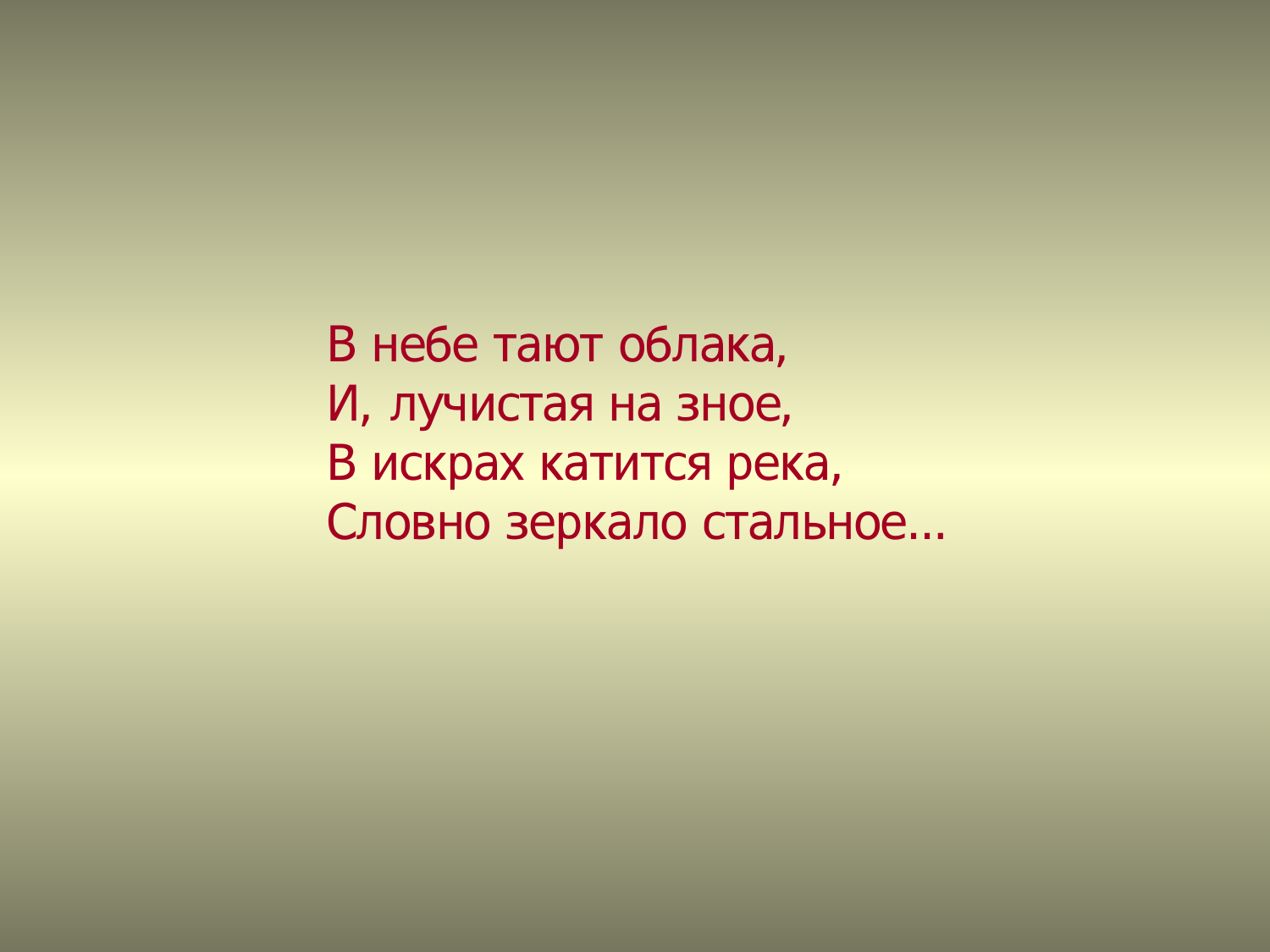

В небе тают облака,
И, лучистая на зное,
В искрах катится река,
Словно зеркало стальное…